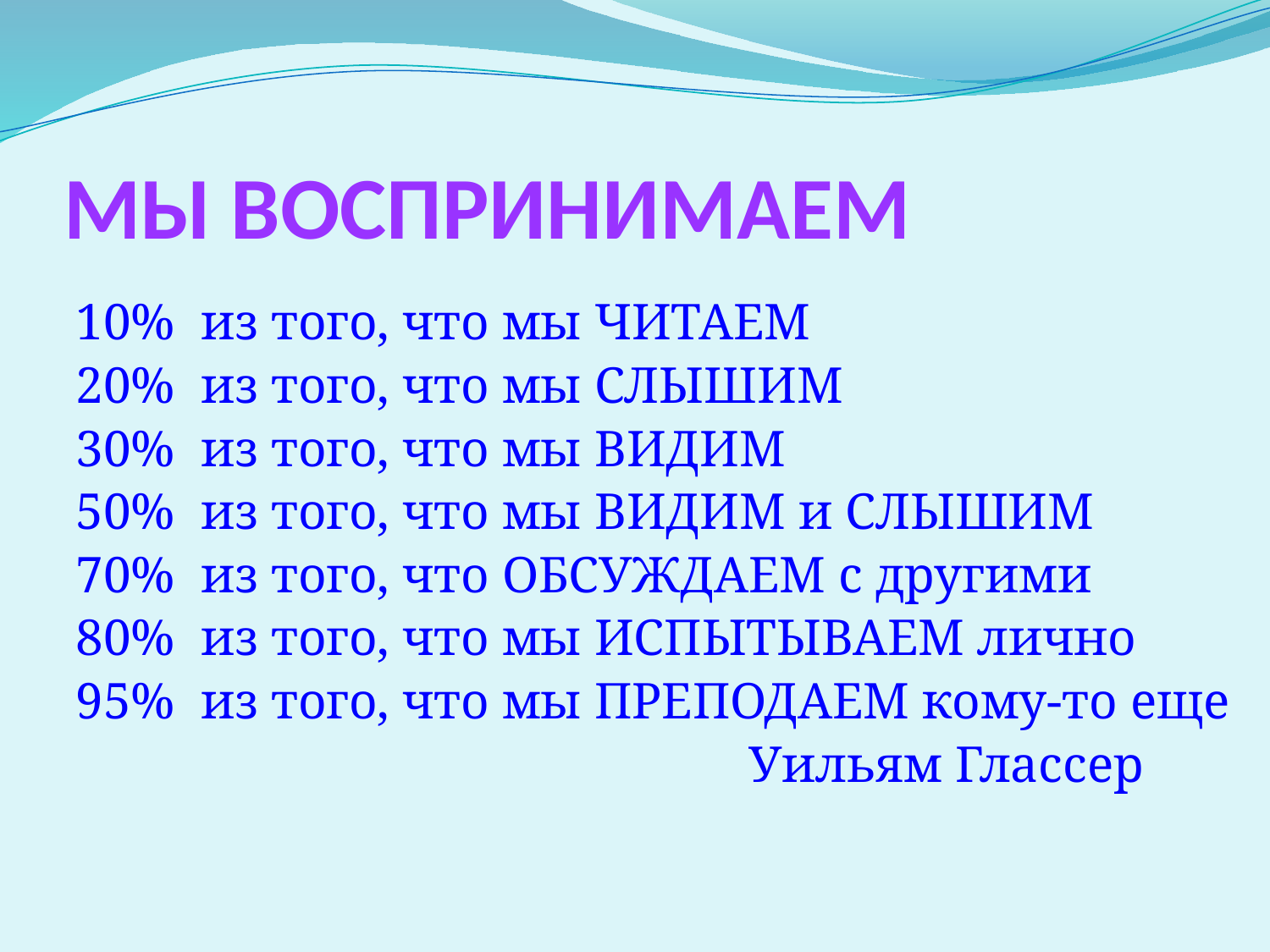

# МЫ ВОСПРИНИМАЕМ

10%  из того, что мы ЧИТАЕМ
20%  из того, что мы СЛЫШИМ
30%  из того, что мы ВИДИМ
50%  из того, что мы ВИДИМ и СЛЫШИМ
70%  из того, что ОБСУЖДАЕМ с другими
80%  из того, что мы ИСПЫТЫВАЕМ лично
95%  из того, что мы ПРЕПОДАЕМ кому-то еще
						Уильям Глассер